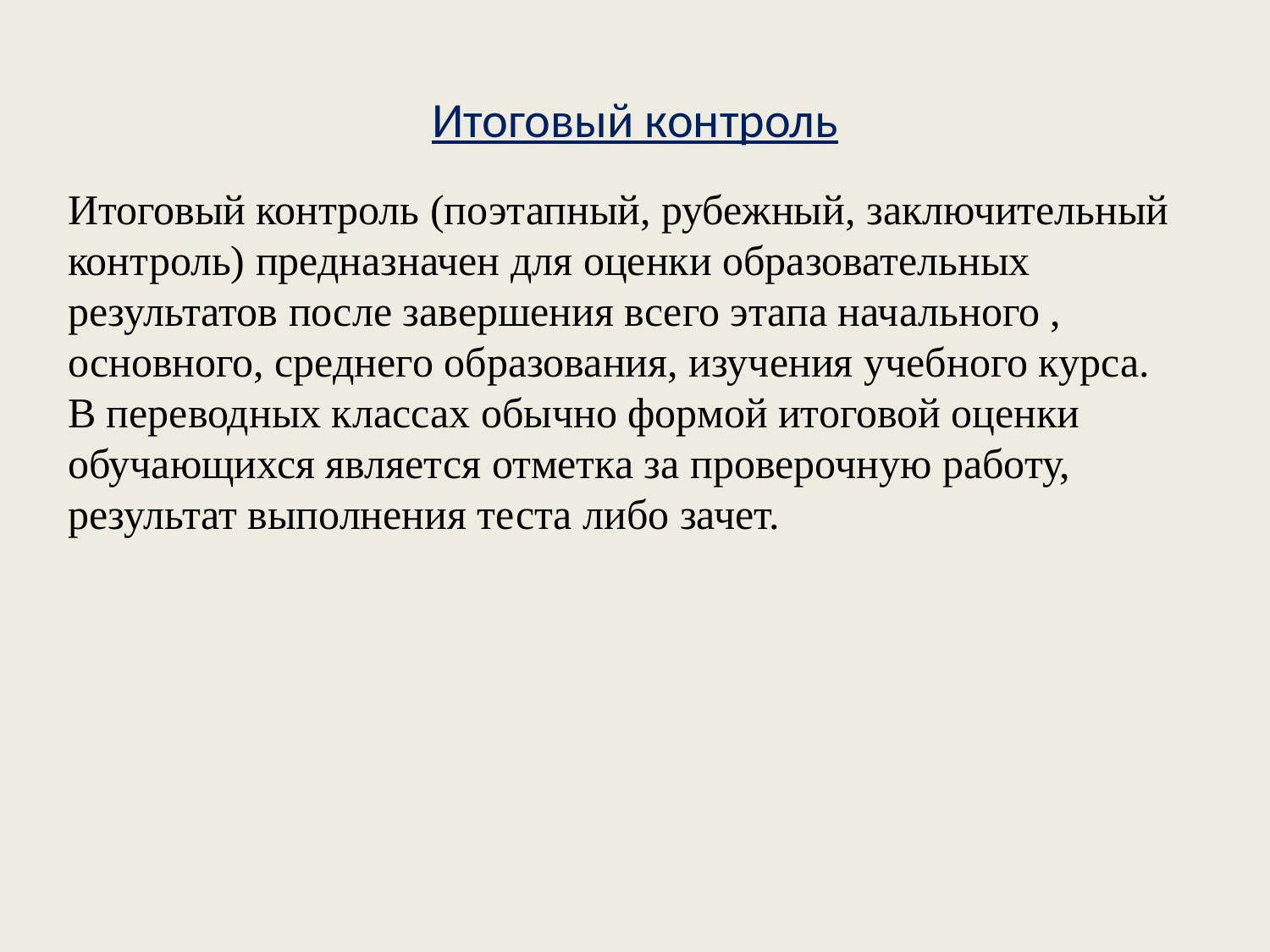

# Итоговый контроль
Итоговый контроль (поэтапный, рубежный, заключительный контроль) предназначен для оценки образовательных результатов после завершения всего этапа начального , основного, среднего образования, изучения учебного курса. В переводных классах обычно формой итоговой оценки обучающихся является отметка за проверочную работу, результат выполнения теста либо зачет.